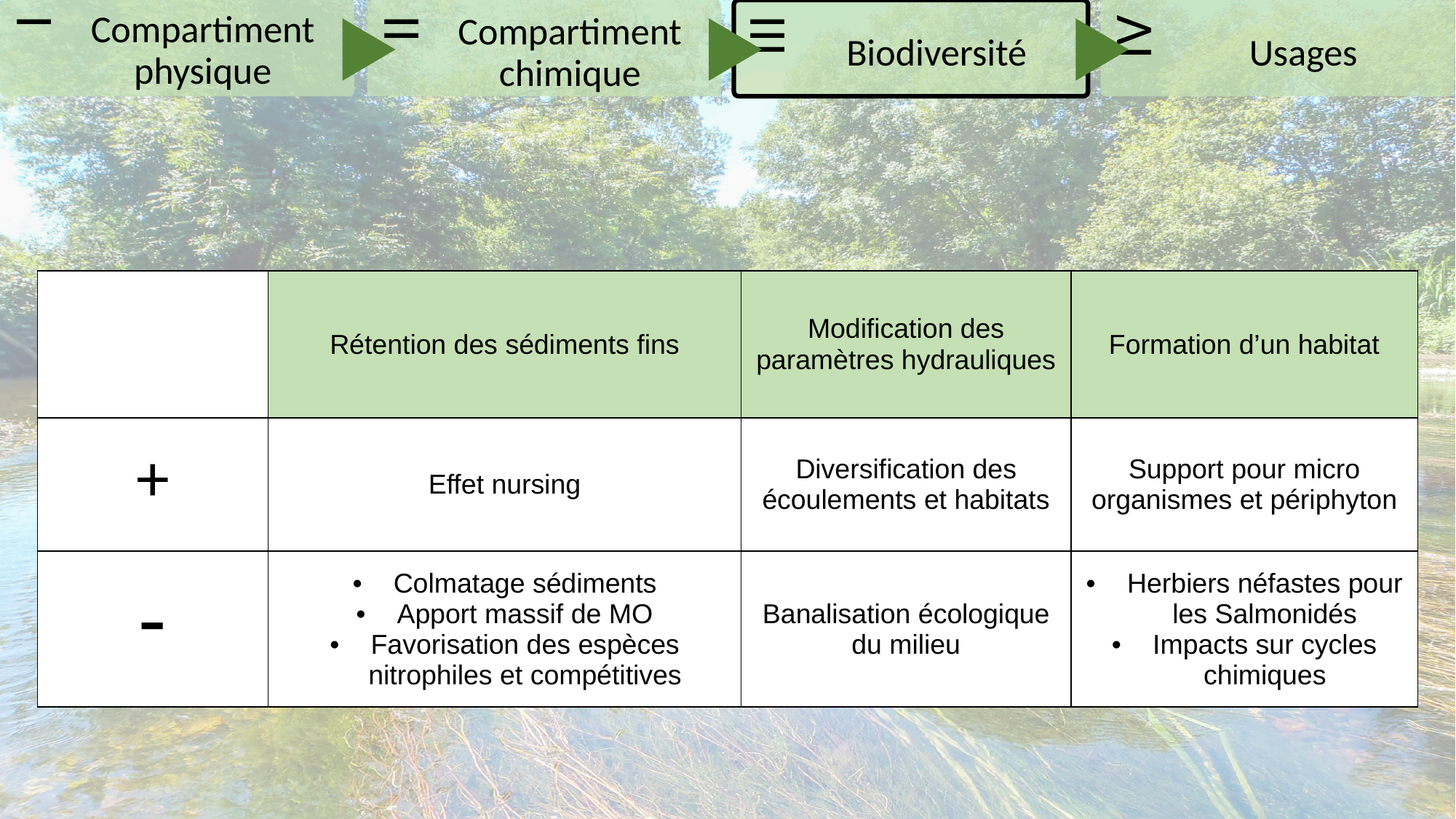

I
Compartiment physique
II
Compartiment chimique
III
Biodiversité
IV
Usages

|  | Rétention des sédiments fins | Modification des paramètres hydrauliques | Formation d’un habitat |
| --- | --- | --- | --- |
| + | Effet nursing | Diversification des écoulements et habitats | Support pour micro organismes et périphyton |
| - | Colmatage sédiments Apport massif de MO Favorisation des espèces nitrophiles et compétitives | Banalisation écologique du milieu | Herbiers néfastes pour les Salmonidés Impacts sur cycles chimiques |